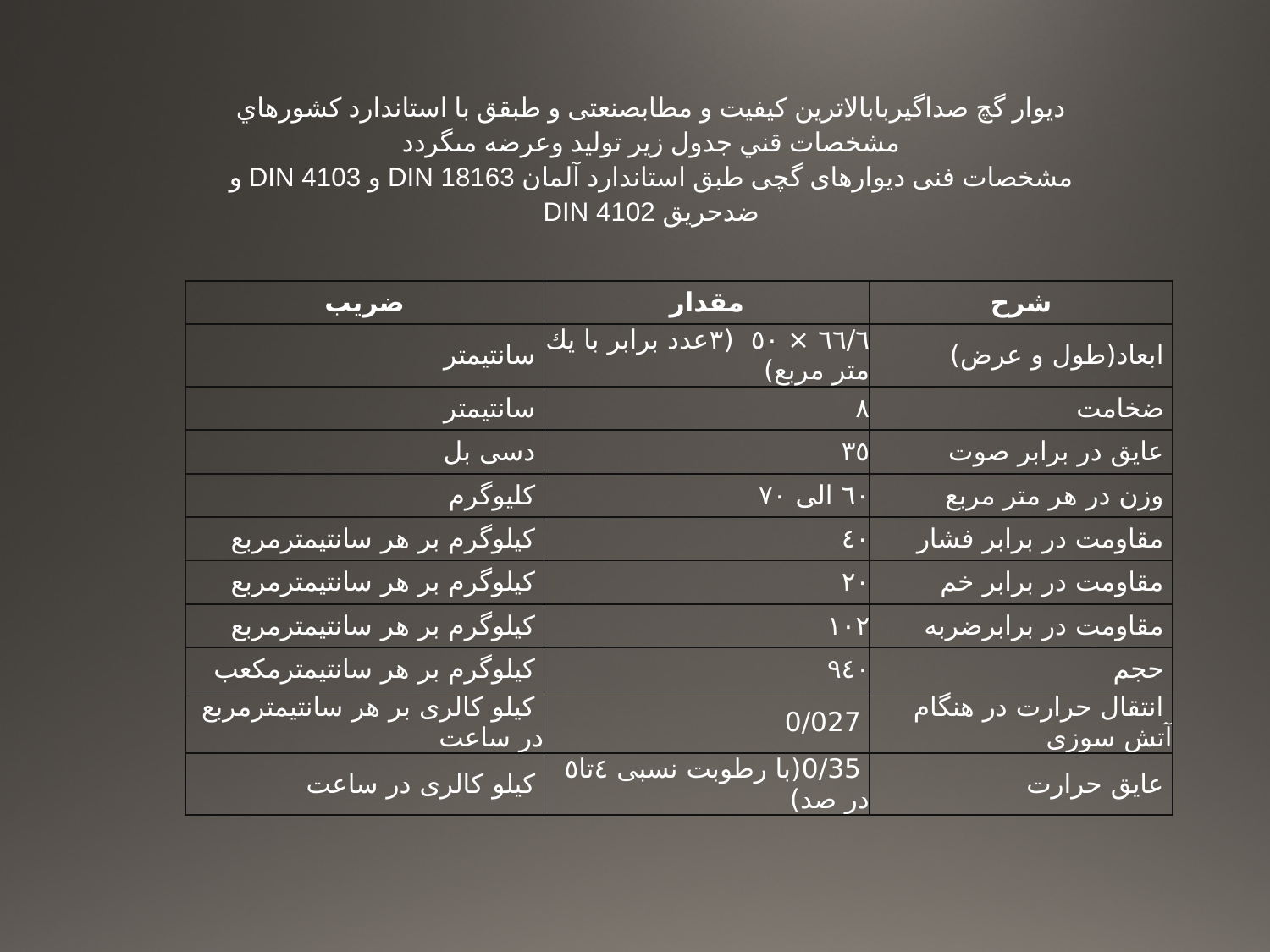

| ديوار گچ صداگيربابالاترين كيفيت و مطابصنعتى و طبقق با استاندارد كشورهاي مشخصات قني جدول زير توليد وعرضه مىگردد |
| --- |
| مشخصات فنى ديوارهاى گچى طبق استاندارد آلمان DIN 18163 و DIN 4103 و ضدحريق DIN 4102 |
| ضريب | مقدار | شرح |
| --- | --- | --- |
| سانتيمتر | ٦٦/٦ × ٥٠  (٣عدد برابر با يك متر مربع) | ابعاد(طول و عرض) |
| سانتيمتر | ٨ | ضخامت |
| دسى بل | ٣٥ | عايق در برابر صوت |
| كليوگرم | ٦٠ الى ٧٠ | وزن در هر متر مربع |
| كيلوگرم بر هر سانتيمترمربع | ٤٠ | مقاومت در برابر فشار |
| كيلوگرم بر هر سانتيمترمربع | ٢٠ | مقاومت در برابر خم |
| كيلوگرم بر هر سانتيمترمربع | ١٠٢ | مقاومت در برابرضربه |
| كيلوگرم بر هر سانتيمترمكعب | ٩٤٠ | حجم |
| كيلو كالرى بر هر سانتيمترمربع در ساعت | 0/027 | انتقال حرارت در هنگام آتش سوزى |
| كيلو كالرى در ساعت | 0/35(با رطوبت نسبى ٤تا٥ در صد) | عايق حرارت |